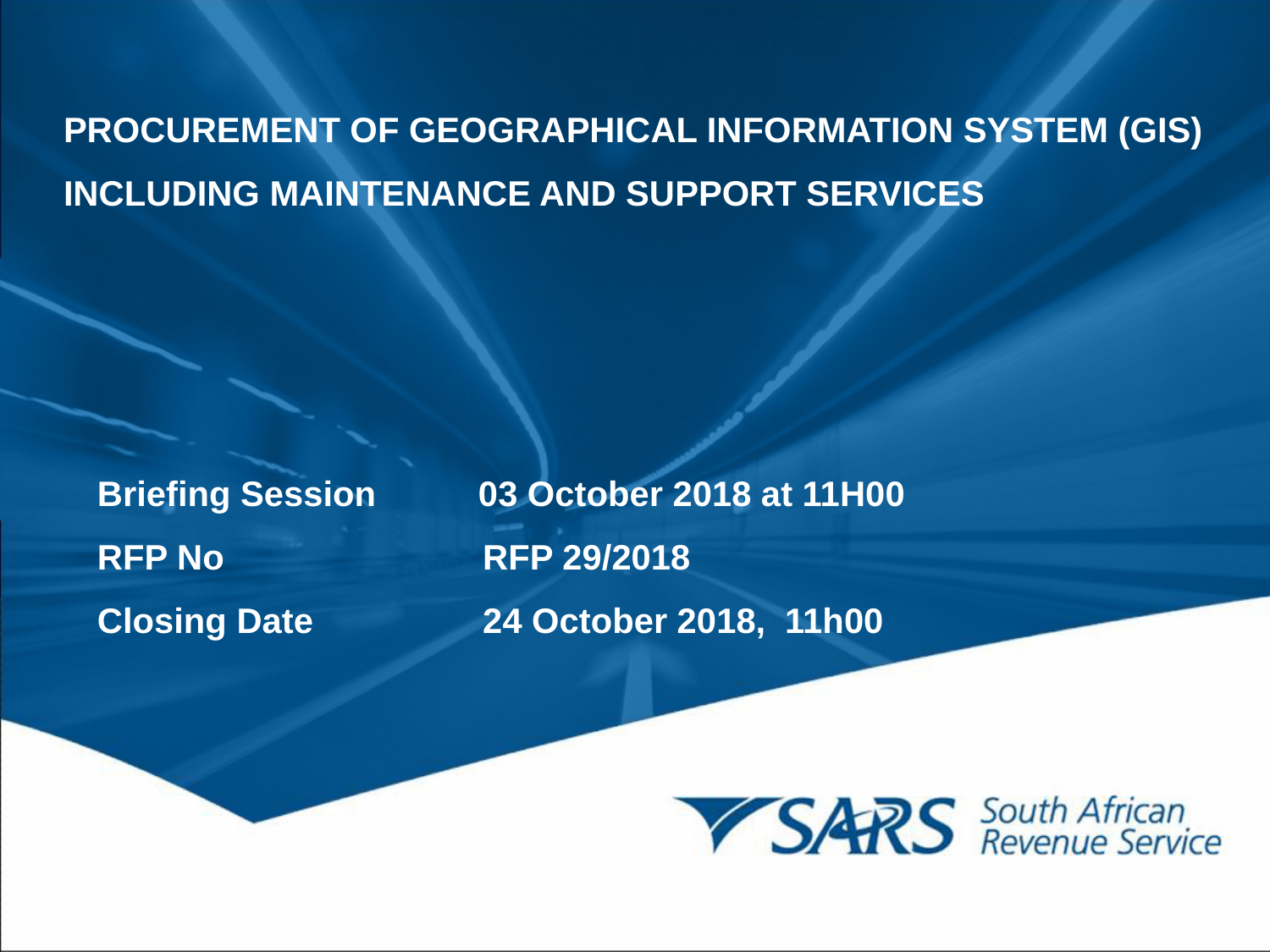

PROCUREMENT OF GEOGRAPHICAL INFORMATION SYSTEM (GIS) INCLUDING MAINTENANCE AND SUPPORT SERVICES
Briefing Session	03 October 2018 at 11H00
RFP No 	RFP 29/2018
Closing Date      	24 October 2018,  11h00